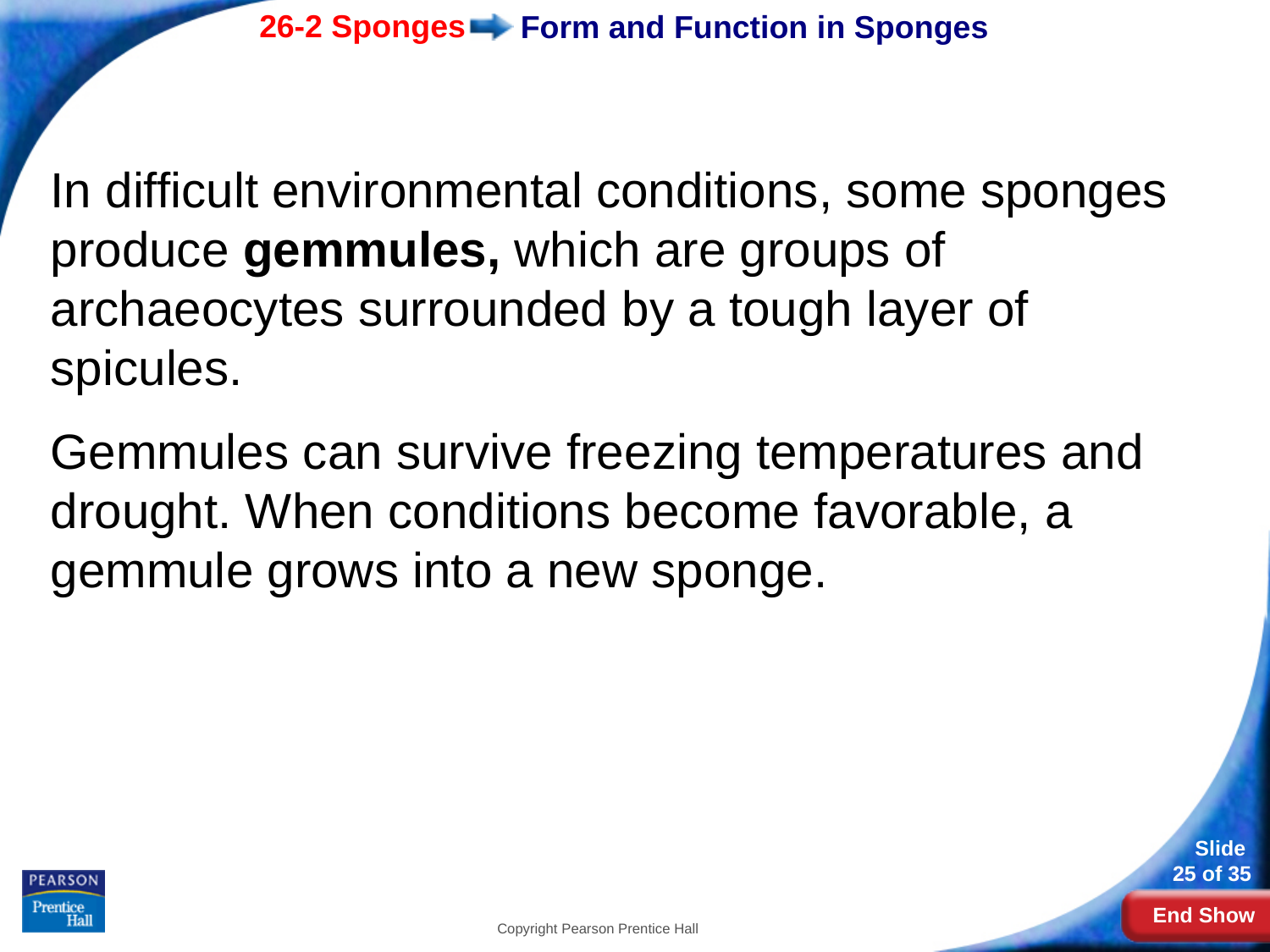

# Form and Function in Sponges
In difficult environmental conditions, some sponges produce gemmules, which are groups of archaeocytes surrounded by a tough layer of spicules.
Gemmules can survive freezing temperatures and drought. When conditions become favorable, a gemmule grows into a new sponge.
Copyright Pearson Prentice Hall